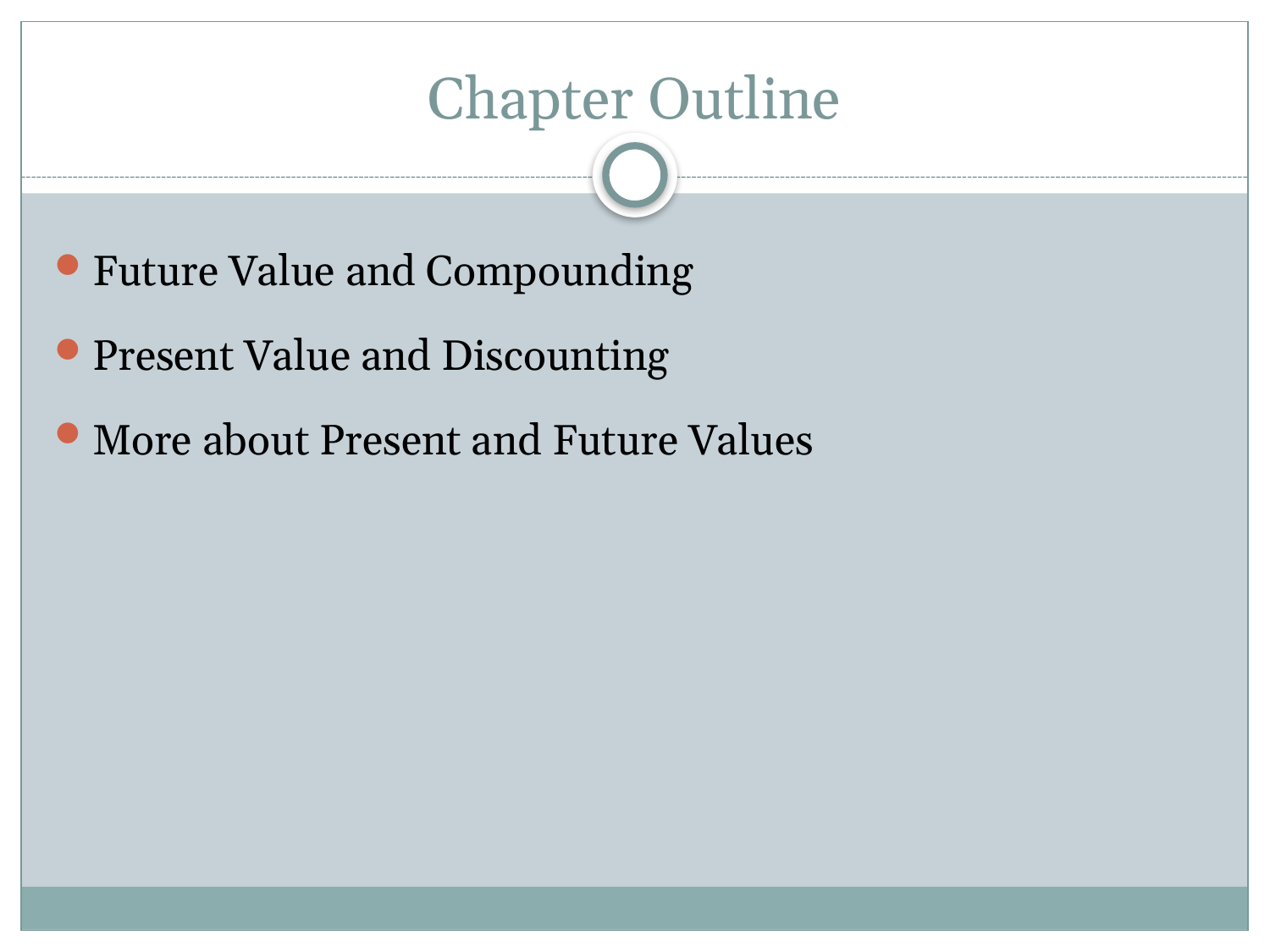

# Chapter Outline
Future Value and Compounding
Present Value and Discounting
More about Present and Future Values